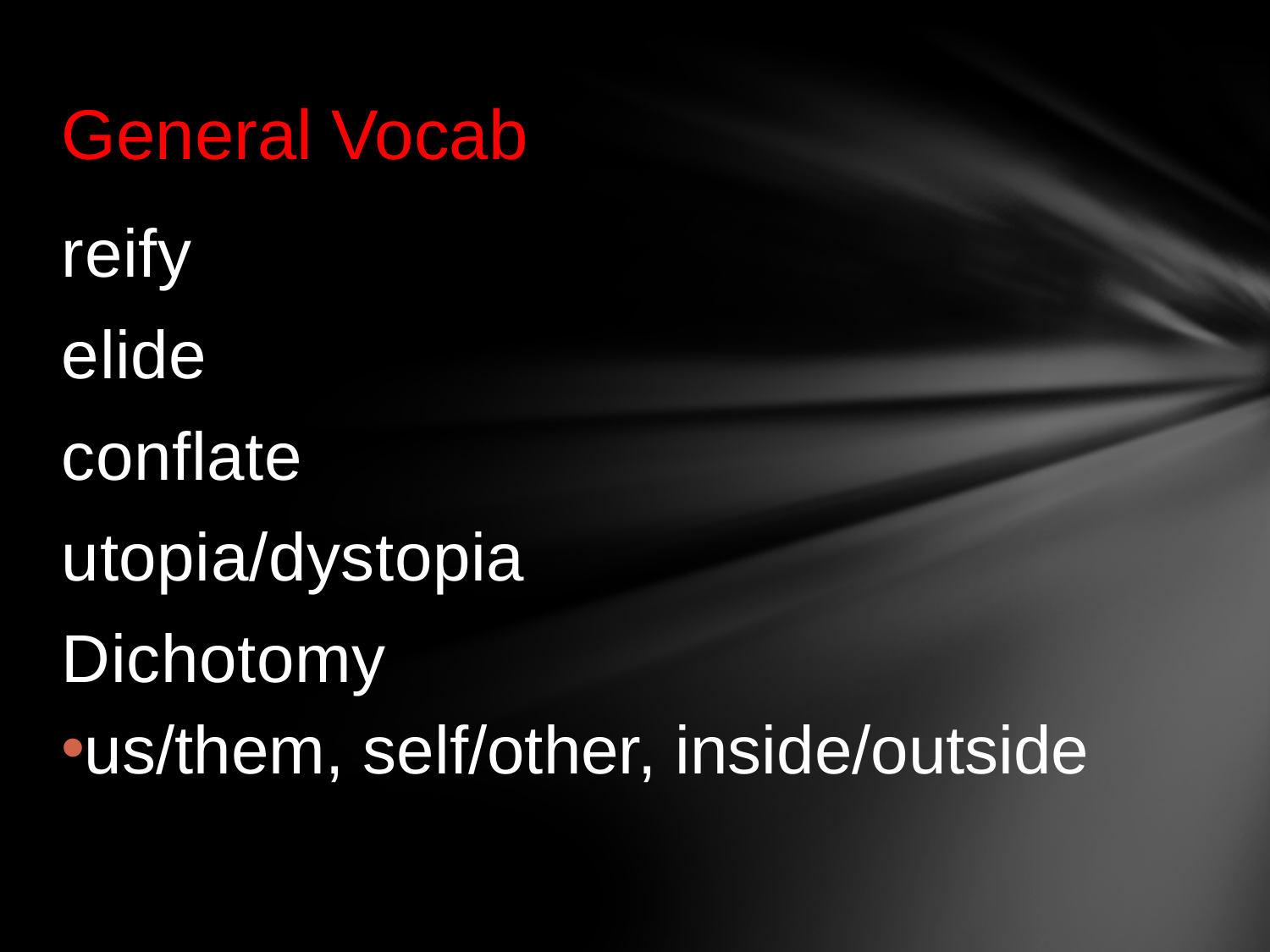

# General Vocab
reify
elide
conflate
utopia/dystopia
Dichotomy
us/them, self/other, inside/outside